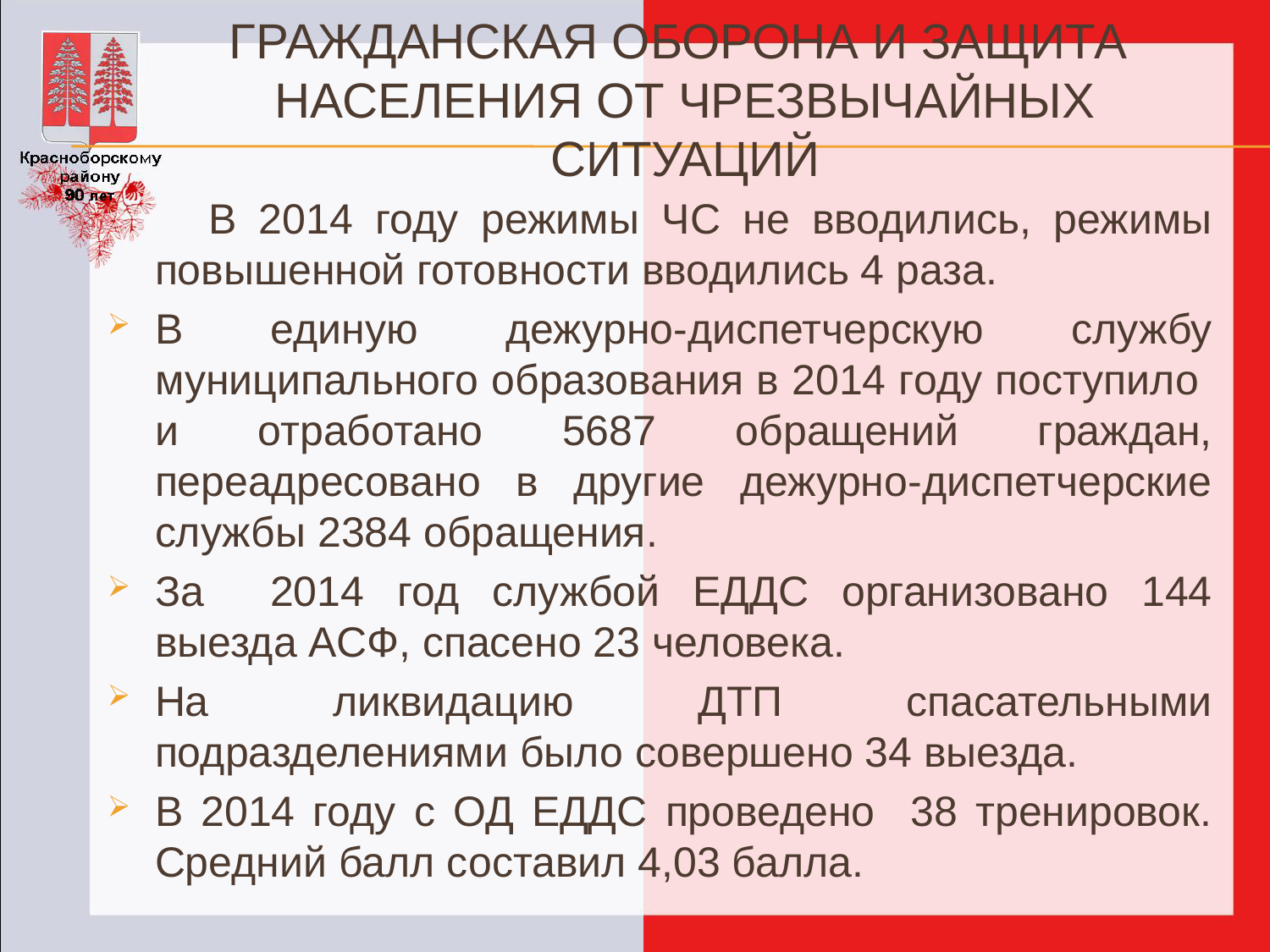

# Гражданская оборона и защита населения от чрезвычайных ситуаций
      В 2014 году режимы ЧС не вводились, режимы повышенной готовности вводились 4 раза.
В единую дежурно-диспетчерскую службу муниципального образования в 2014 году поступило  и отработано 5687 обращений граждан, переадресовано в другие дежурно-диспетчерские службы 2384 обращения.
За  2014 год службой ЕДДС организовано 144 выезда АСФ, спасено 23 человека.
На ликвидацию ДТП спасательными подразделениями было совершено 34 выезда.
В 2014 году с ОД ЕДДС проведено  38 тренировок. Средний балл составил 4,03 балла.